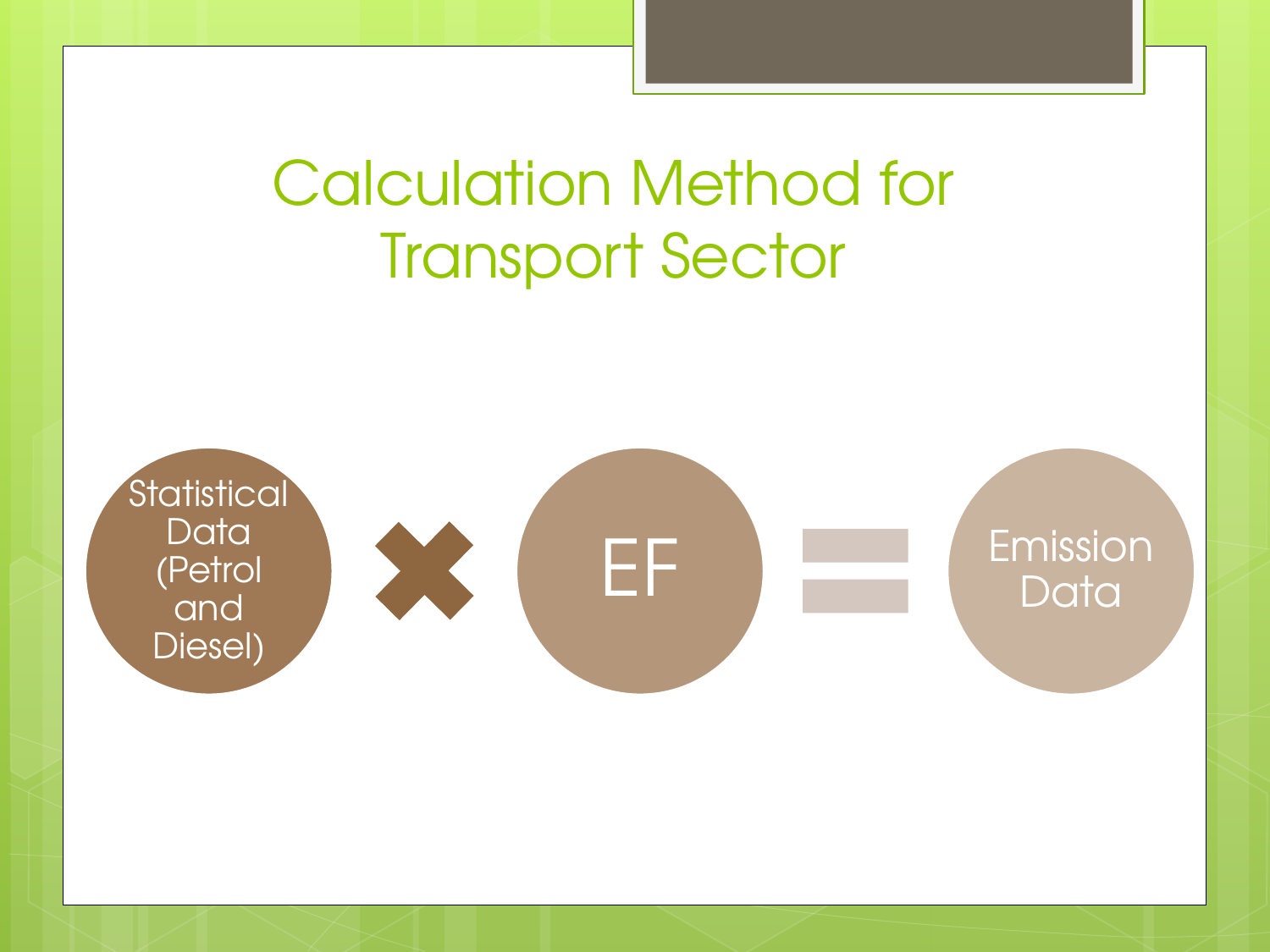

# Calculation Method for Transport Sector
Statistical Data (Petrol and Diesel)

EF

Emission Data